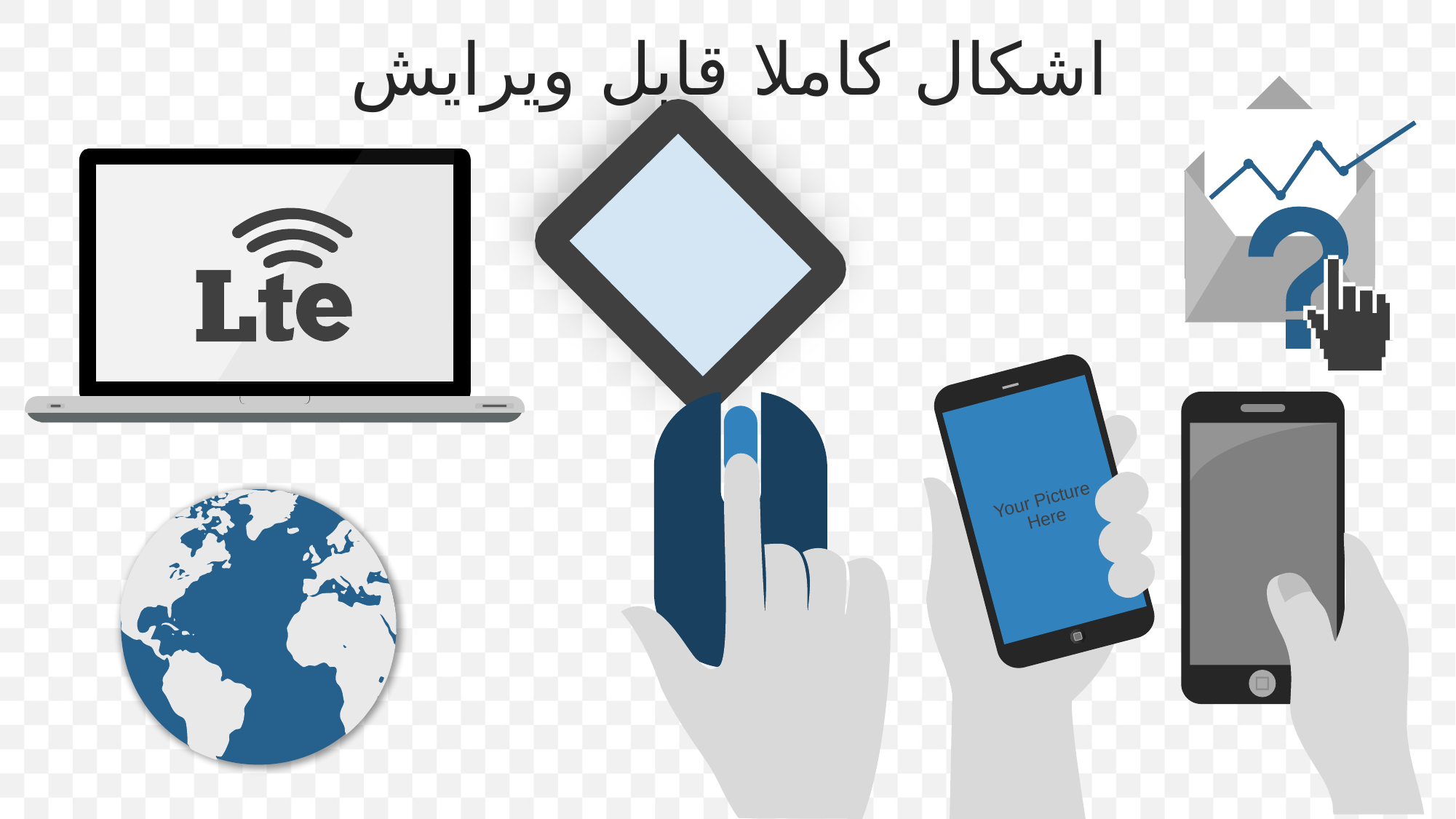

اشکال کاملا قابل ویرایش

Your Picture Here